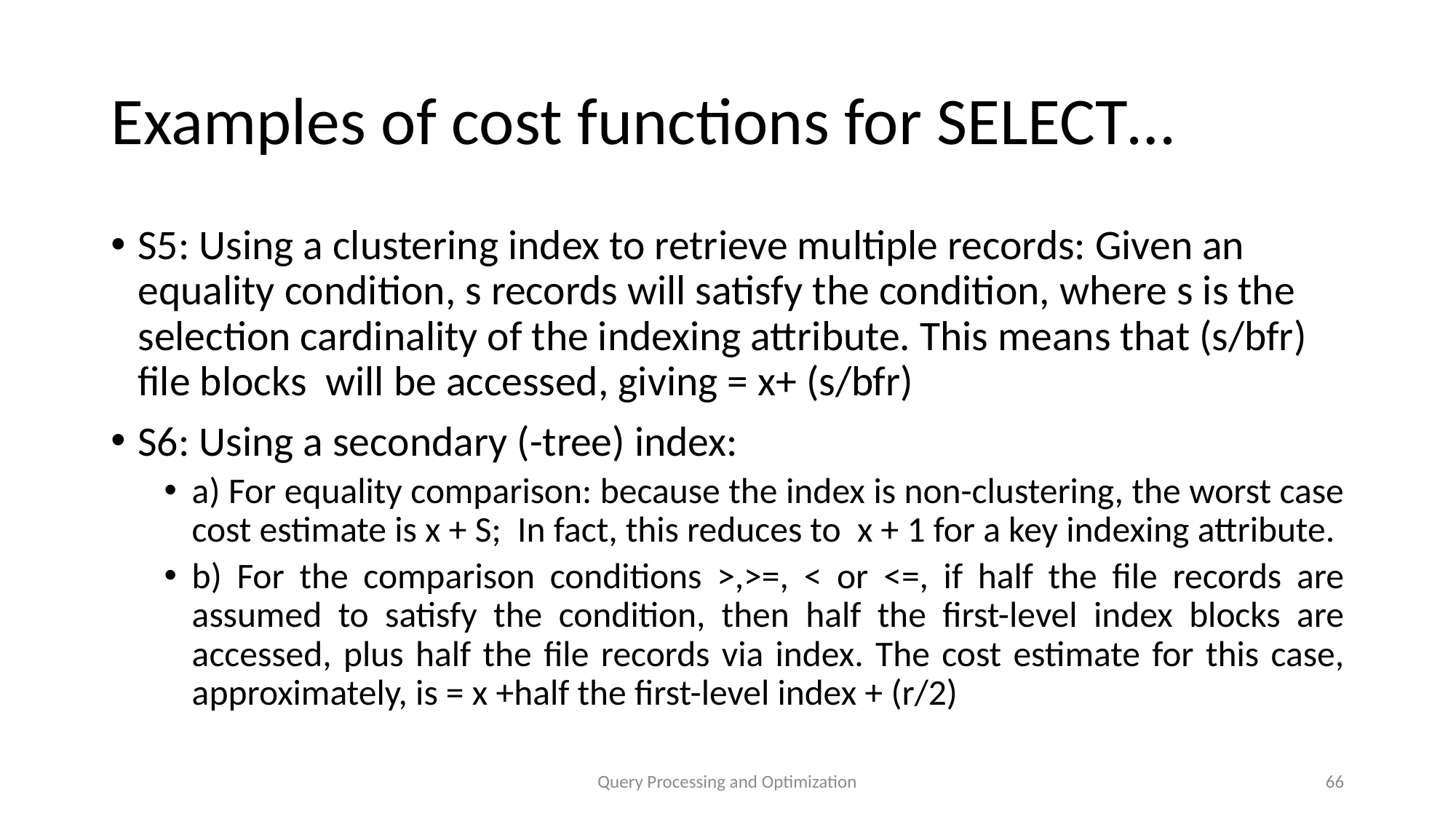

# Examples of cost functions for SELECT…
S5: Using a clustering index to retrieve multiple records: Given an equality condition, s records will satisfy the condition, where s is the selection cardinality of the indexing attribute. This means that (s/bfr)  file blocks  will be accessed, giving = x+ (s/bfr)
S6: Using a secondary (-tree) index:
a) For equality comparison: because the index is non-clustering, the worst case cost estimate is x + S;  In fact, this reduces to  x + 1 for a key indexing attribute.
b) For the comparison conditions >,>=, < or <=, if half the file records are assumed to satisfy the condition, then half the first-level index blocks are accessed, plus half the file records via index. The cost estimate for this case, approximately, is = x +half the first-level index + (r/2)
Query Processing and Optimization
66